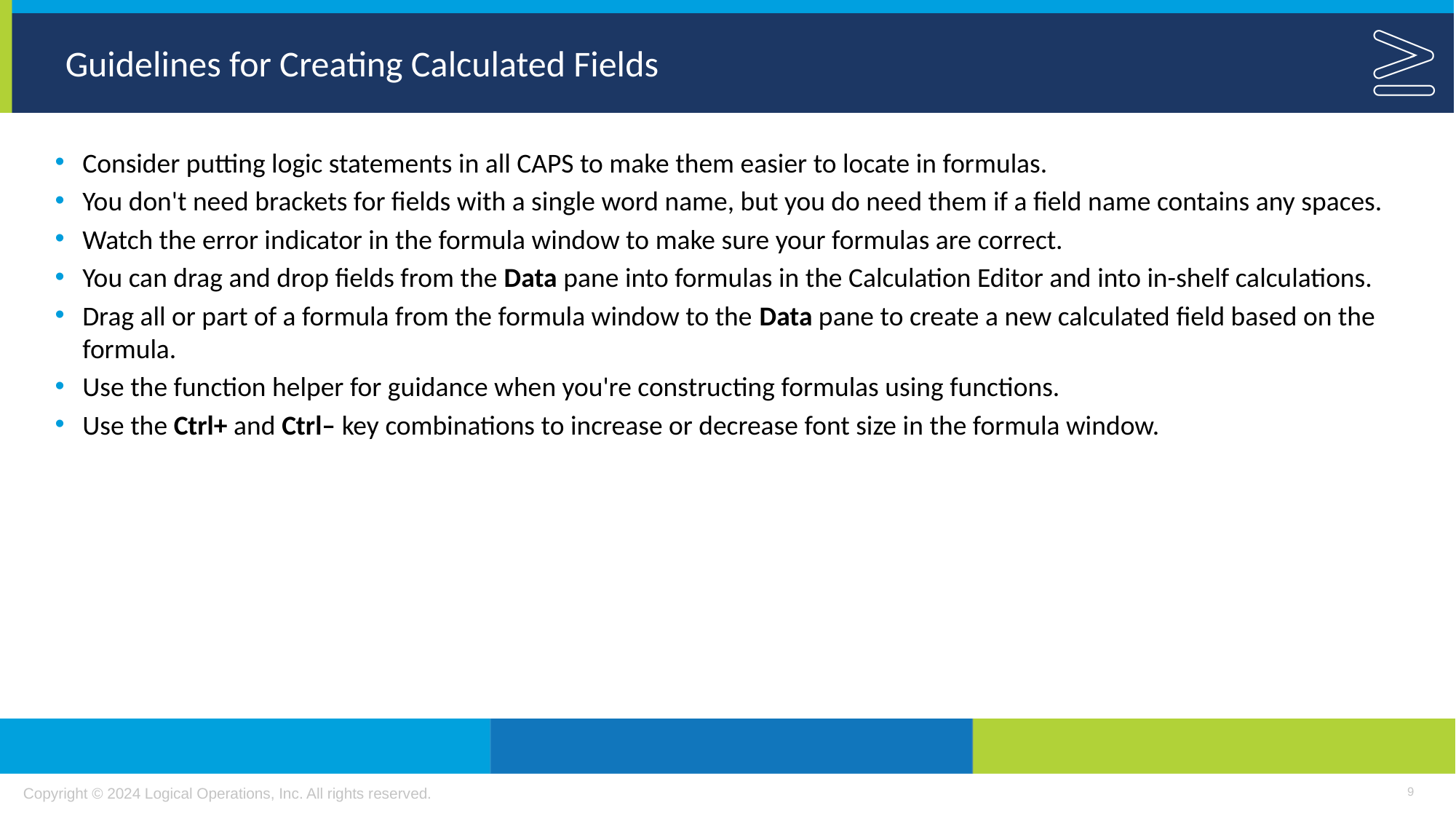

# Guidelines for Creating Calculated Fields
Consider putting logic statements in all CAPS to make them easier to locate in formulas.
You don't need brackets for fields with a single word name, but you do need them if a field name contains any spaces.
Watch the error indicator in the formula window to make sure your formulas are correct.
You can drag and drop fields from the Data pane into formulas in the Calculation Editor and into in-shelf calculations.
Drag all or part of a formula from the formula window to the Data pane to create a new calculated field based on the formula.
Use the function helper for guidance when you're constructing formulas using functions.
Use the Ctrl+ and Ctrl– key combinations to increase or decrease font size in the formula window.
9